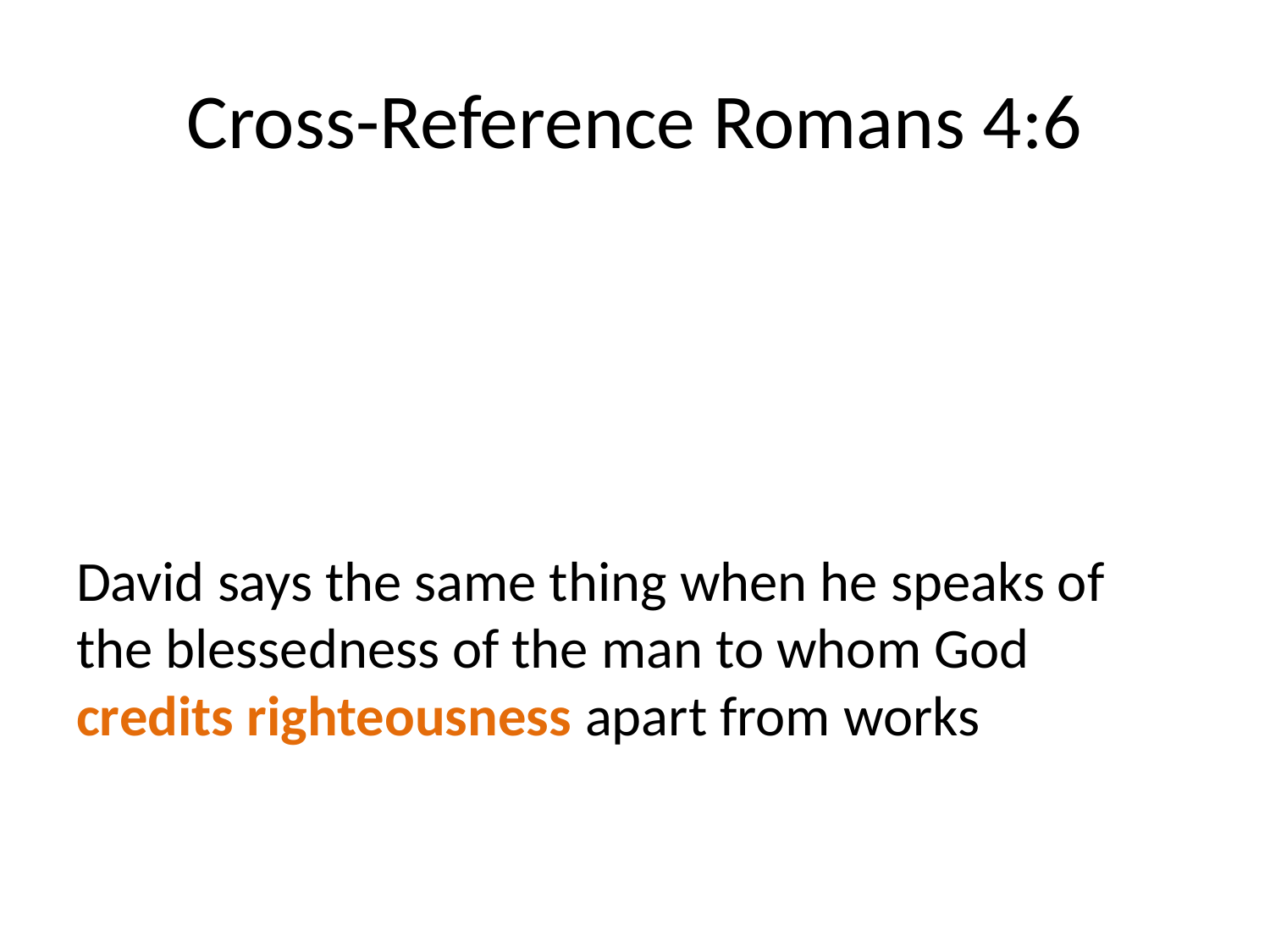

# Cross-Reference Romans 4:6

David says the same thing when he speaks of the blessedness of the man to whom God credits righteousness apart from works